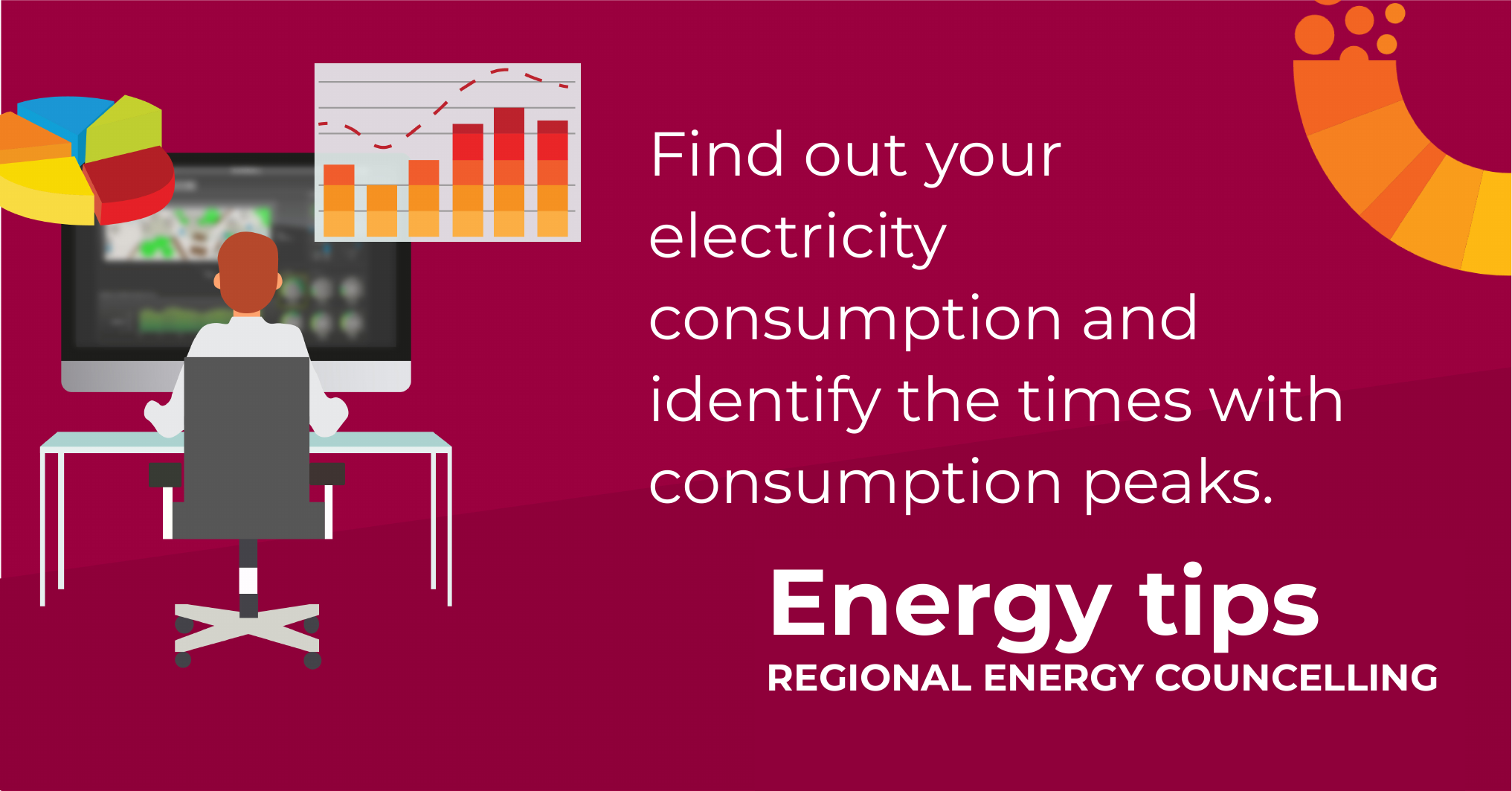

Find out your electricity consumption and identify the times with consumption peaks.
Energy tips
REGIONAL ENERGY COUNCELLING